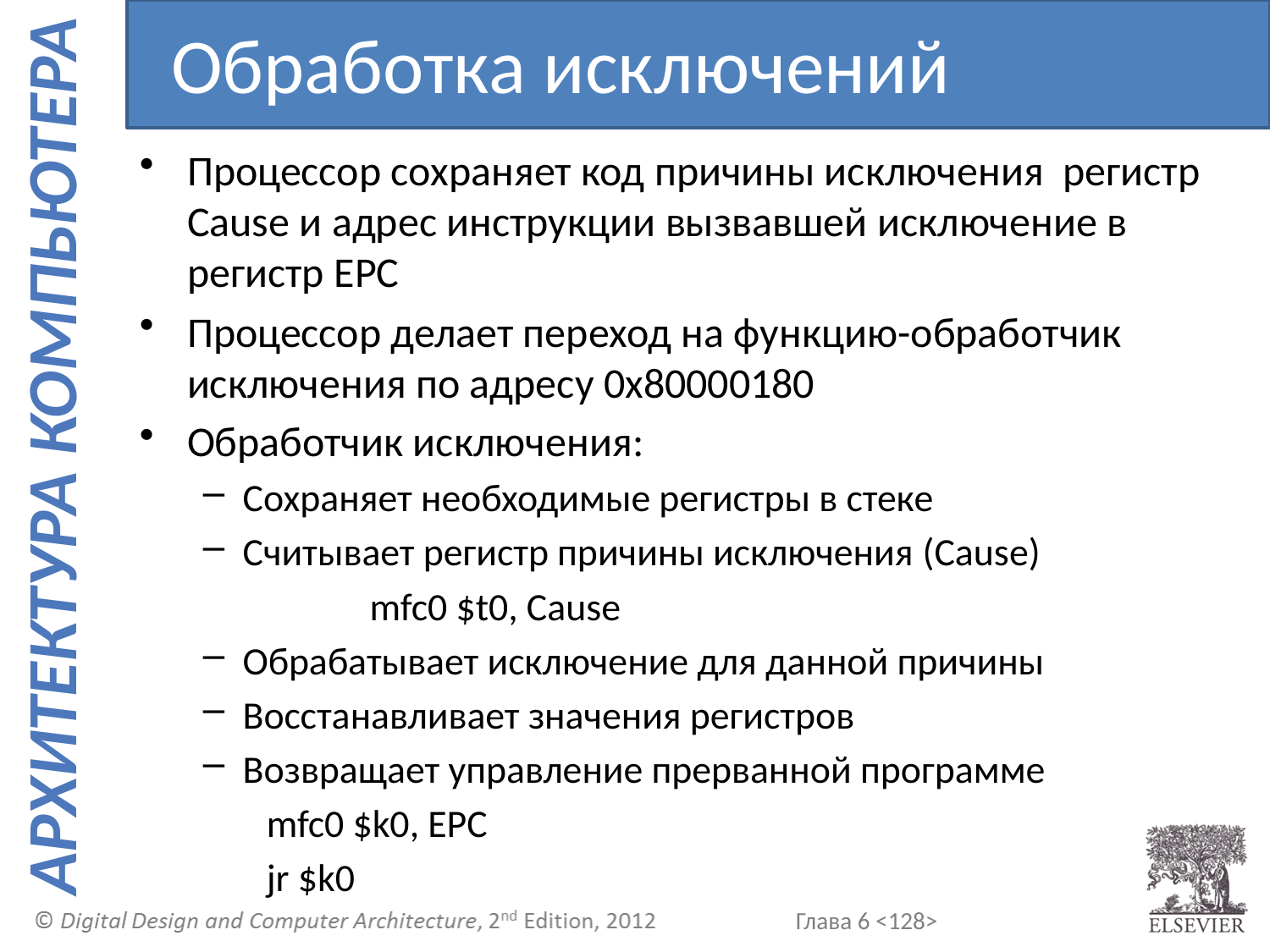

Обработка исключений
Процессор сохраняет код причины исключения  регистр Cause и адрес инструкции вызвавшей исключение в регистр EPC
Процессор делает переход на функцию-обработчик исключения по адресу 0x80000180
Обработчик исключения:
Сохраняет необходимые регистры в стеке
Считывает регистр причины исключения (Cause)
		mfc0 $t0, Cause
Обрабатывает исключение для данной причины
Восстанавливает значения регистров
Возвращает управление прерванной программе
mfc0 $k0, EPC
jr $k0